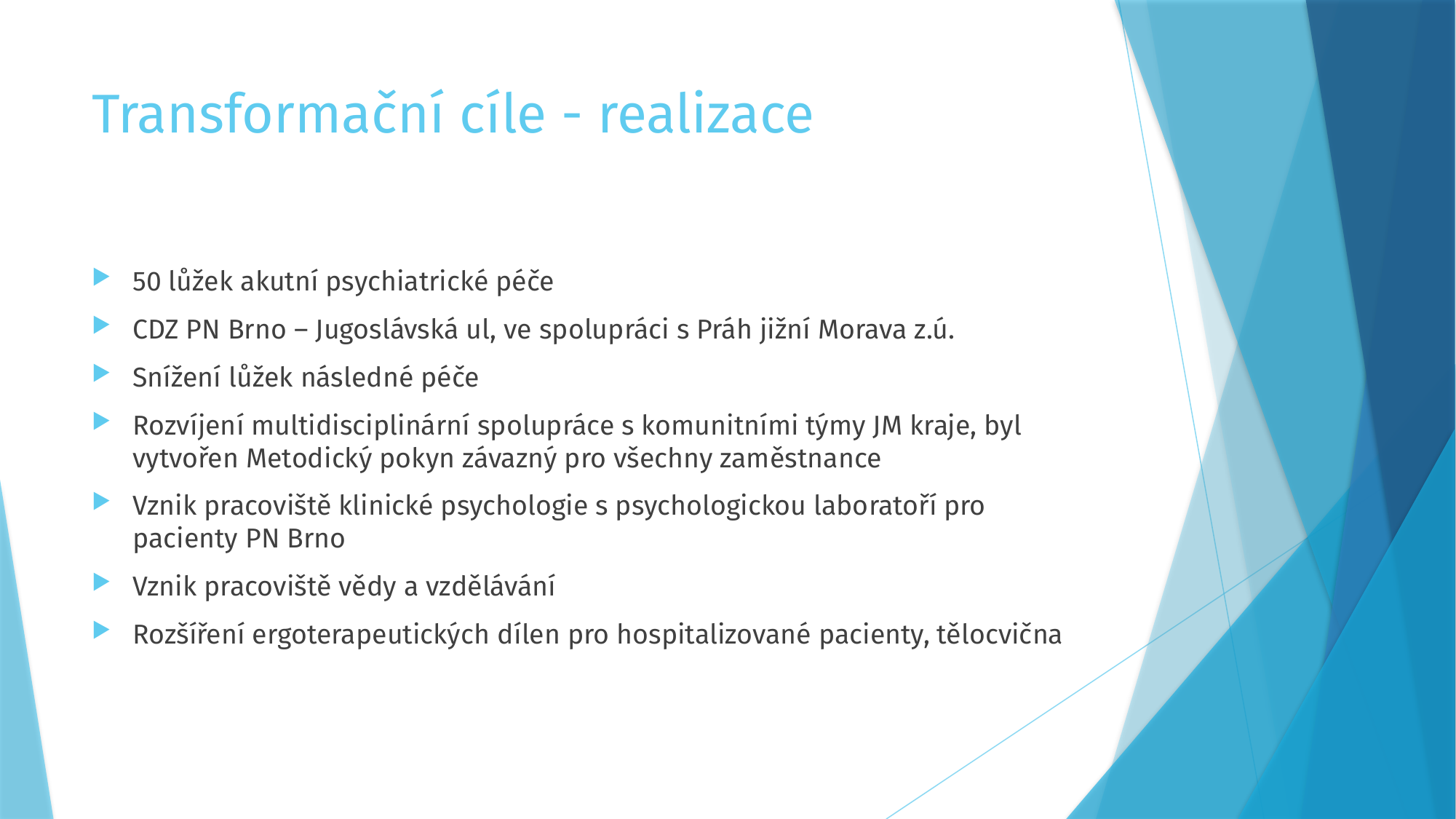

# Transformační cíle - realizace
50 lůžek akutní psychiatrické péče
CDZ PN Brno – Jugoslávská ul, ve spolupráci s Práh jižní Morava z.ú.
Snížení lůžek následné péče
Rozvíjení multidisciplinární spolupráce s komunitními týmy JM kraje, byl vytvořen Metodický pokyn závazný pro všechny zaměstnance
Vznik pracoviště klinické psychologie s psychologickou laboratoří pro pacienty PN Brno
Vznik pracoviště vědy a vzdělávání
Rozšíření ergoterapeutických dílen pro hospitalizované pacienty, tělocvična